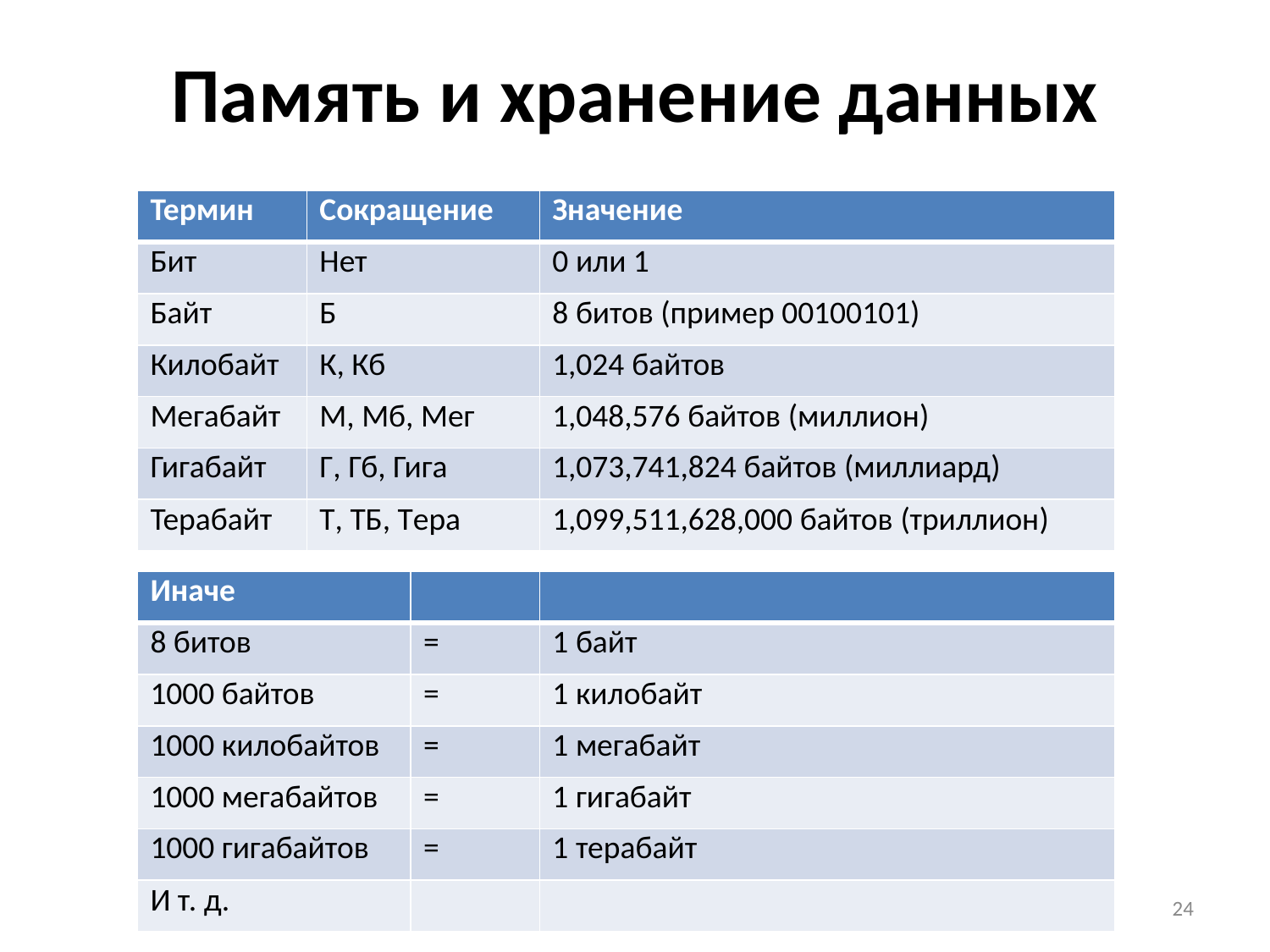

# Память и хранение данных
| Термин | Сокращение | Значение |
| --- | --- | --- |
| Бит | Нет | 0 или 1 |
| Байт | Б | 8 битов (пример 00100101) |
| Килобайт | К, Кб | 1,024 байтов |
| Мегабайт | М, Мб, Мег | 1,048,576 байтов (миллион) |
| Гигабайт | Г, Гб, Гига | 1,073,741,824 байтов (миллиард) |
| Терабайт | Т, ТБ, Tера | 1,099,511,628,000 байтов (триллион) |
| Иначе |  |  |
| --- | --- | --- |
| 8 битов | = | 1 байт |
| 1000 байтов | = | 1 килобайт |
| 1000 килобайтов | = | 1 мегабайт |
| 1000 мегабайтов | = | 1 гигабайт |
| 1000 гигабайтов | = | 1 терабайт |
| И т. д. |  |  |
24